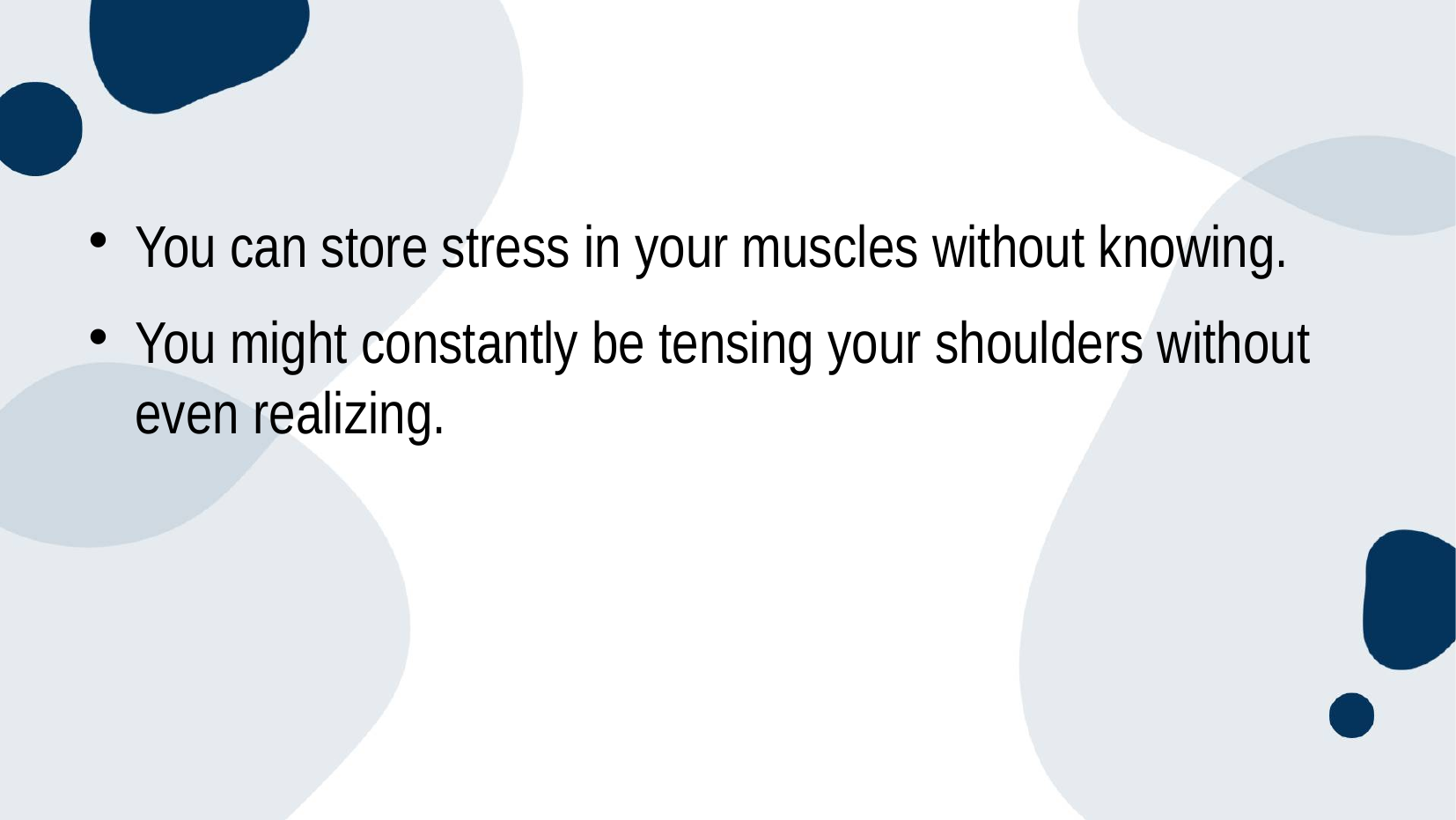

You can store stress in your muscles without knowing.
You might constantly be tensing your shoulders without even realizing.